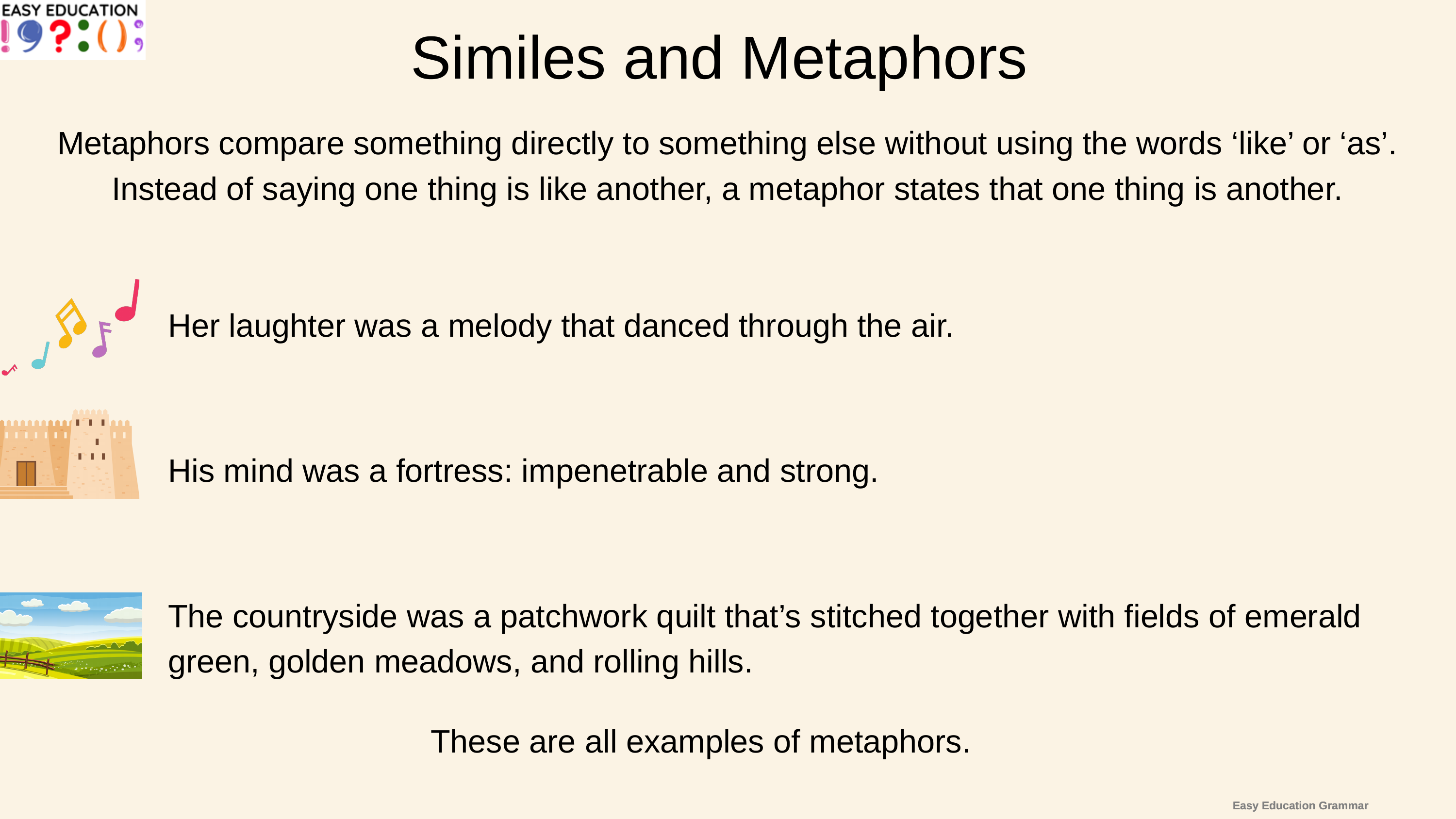

Similes and Metaphors
Metaphors compare something directly to something else without using the words ‘like’ or ‘as’. Instead of saying one thing is like another, a metaphor states that one thing is another.

Her laughter was a melody that danced through the air.

His mind was a fortress: impenetrable and strong.
The countryside was a patchwork quilt that’s stitched together with fields of emerald green, golden meadows, and rolling hills.

These are all examples of metaphors.